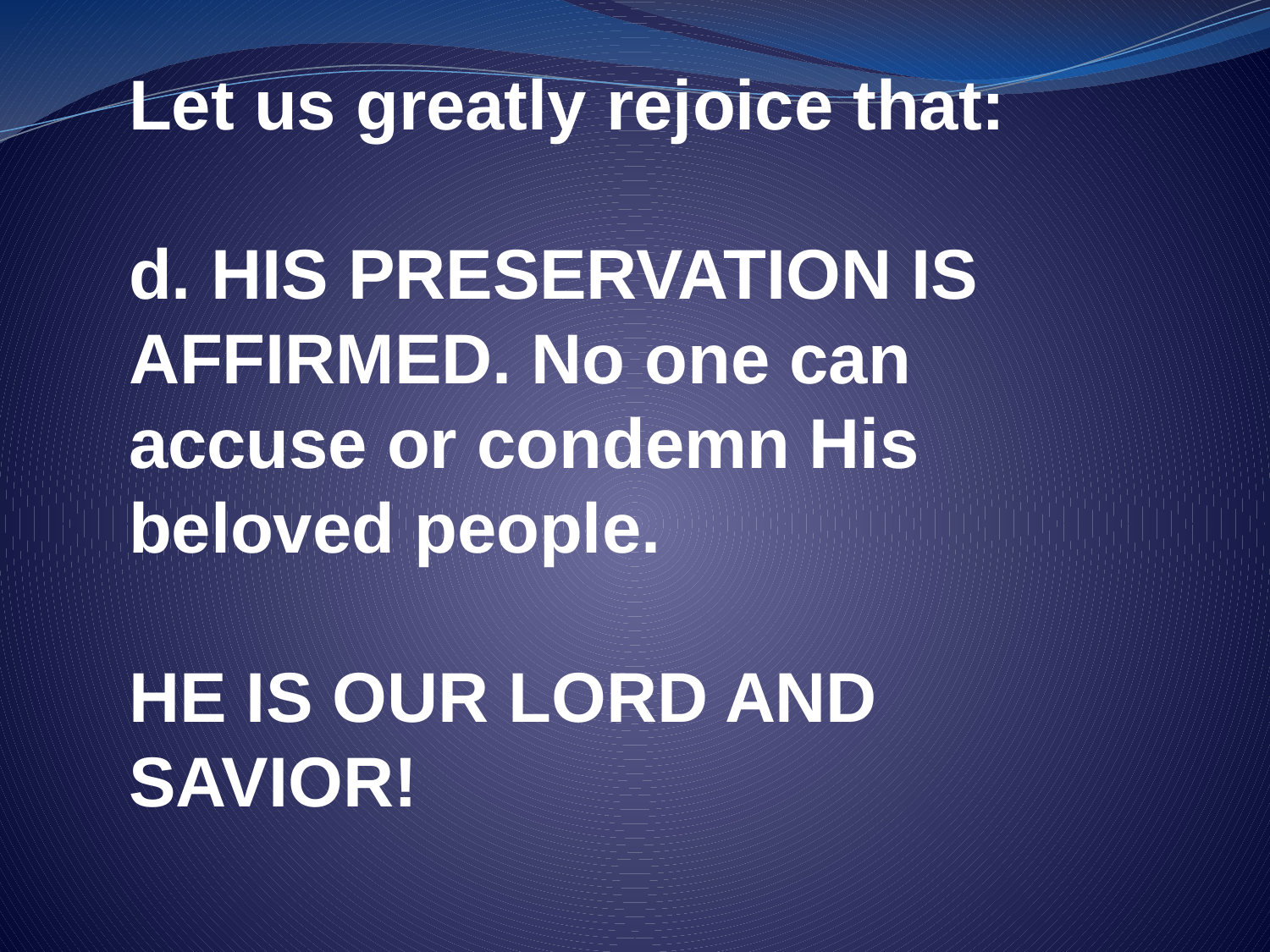

Let us greatly rejoice that:

d. HIS PRESERVATION IS AFFIRMED. No one can accuse or condemn His beloved people.

HE IS OUR LORD AND SAVIOR!